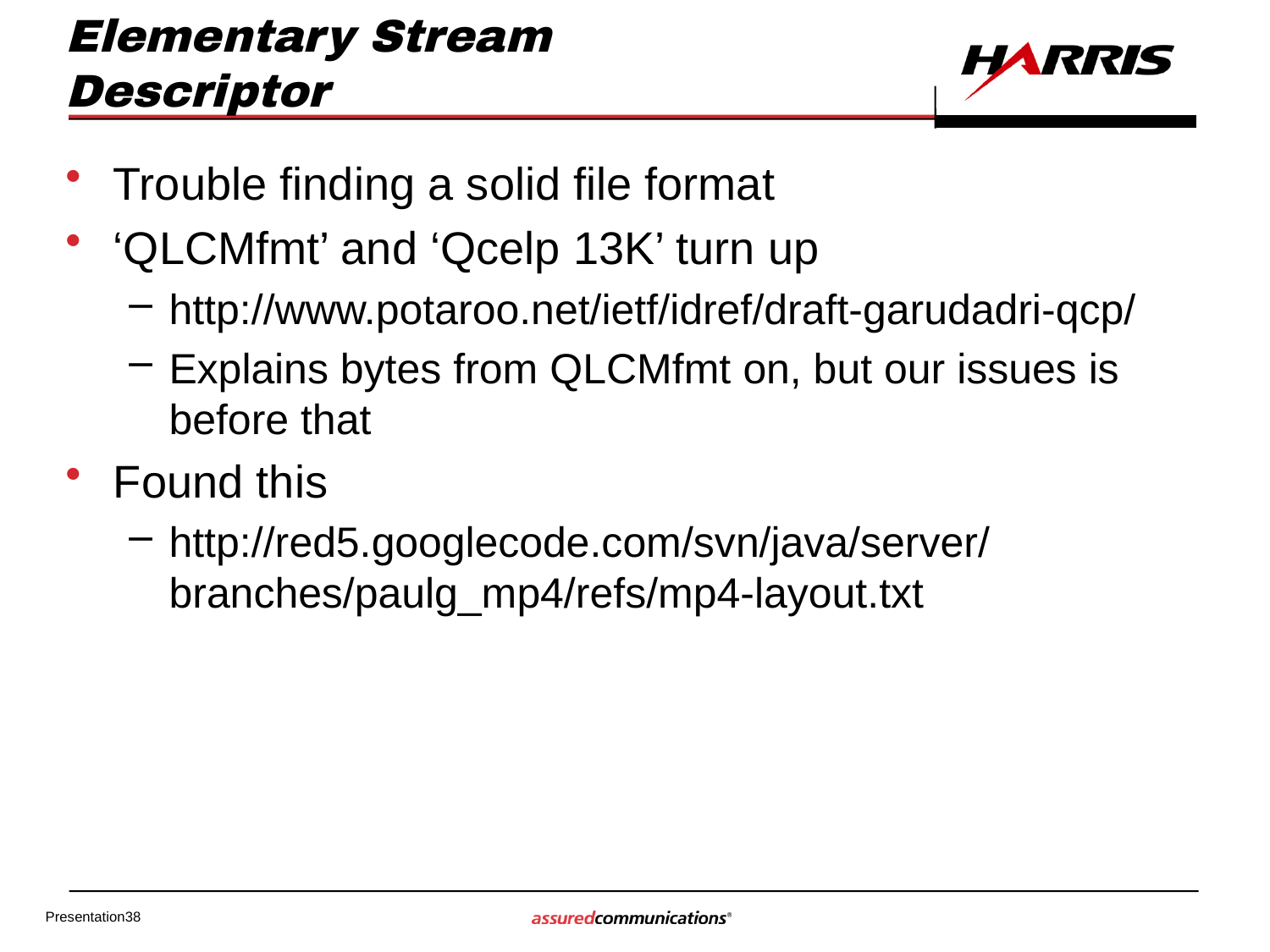

# Elementary Stream Descriptor
Trouble finding a solid file format
‘QLCMfmt’ and ‘Qcelp 13K’ turn up
http://www.potaroo.net/ietf/idref/draft-garudadri-qcp/
Explains bytes from QLCMfmt on, but our issues is before that
Found this
http://red5.googlecode.com/svn/java/server/branches/paulg_mp4/refs/mp4-layout.txt